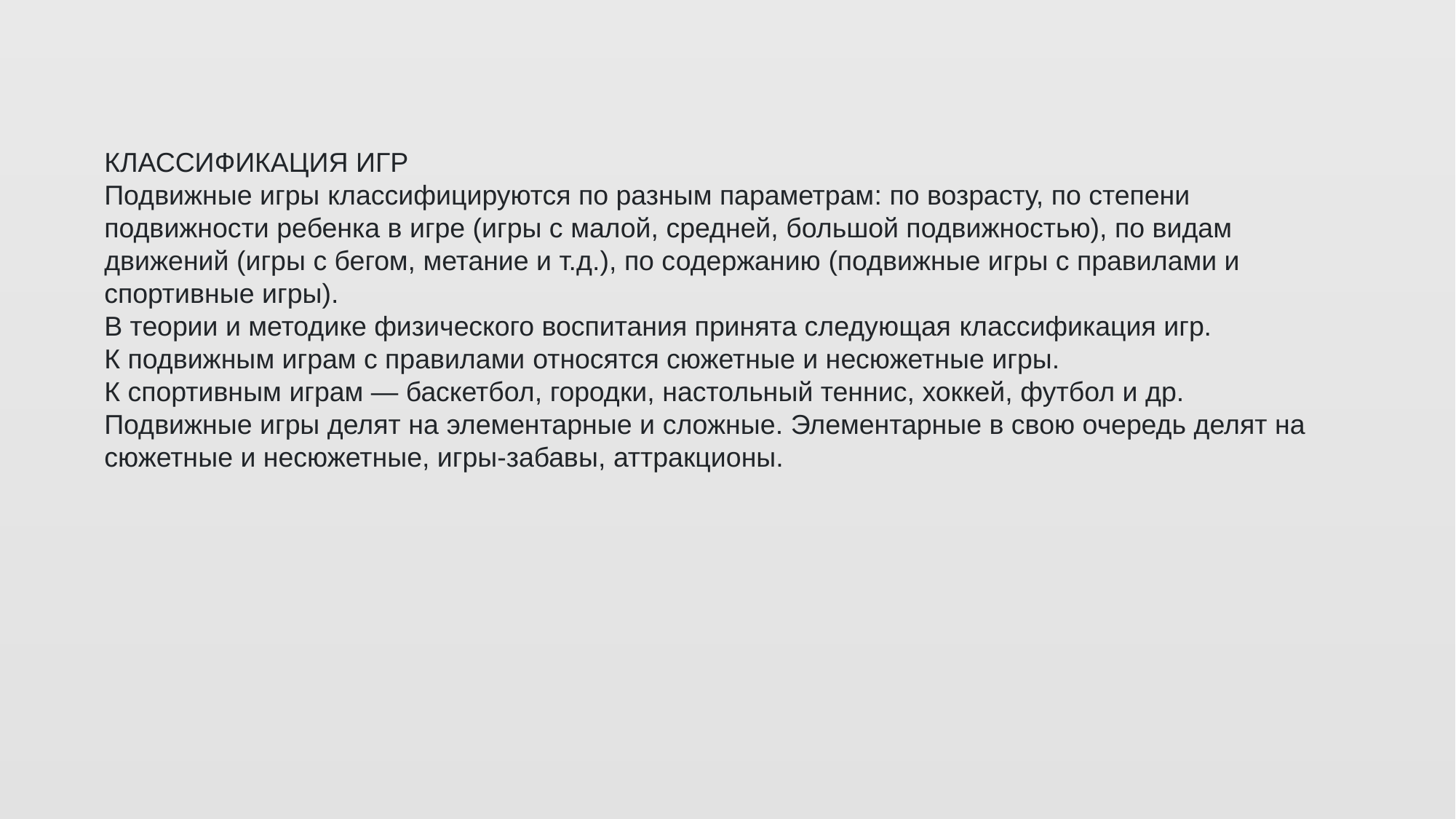

КЛАССИФИКАЦИЯ ИГР
Подвижные игры классифицируются по разным параметрам: по возрасту, по степени подвижности ребенка в игре (игры с малой, средней, большой подвижностью), по видам движений (игры с бегом, метание и т.д.), по содержанию (подвижные игры с правилами и спортивные игры).
В теории и методике физического воспитания принята следующая классификация игр.
К подвижным играм с правилами относятся сюжетные и несюжетные игры.
К спортивным играм — баскетбол, городки, настольный теннис, хоккей, футбол и др.
Подвижные игры делят на элементарные и сложные. Элементарные в свою очередь делят на сюжетные и несюжетные, игры-забавы, аттракционы.